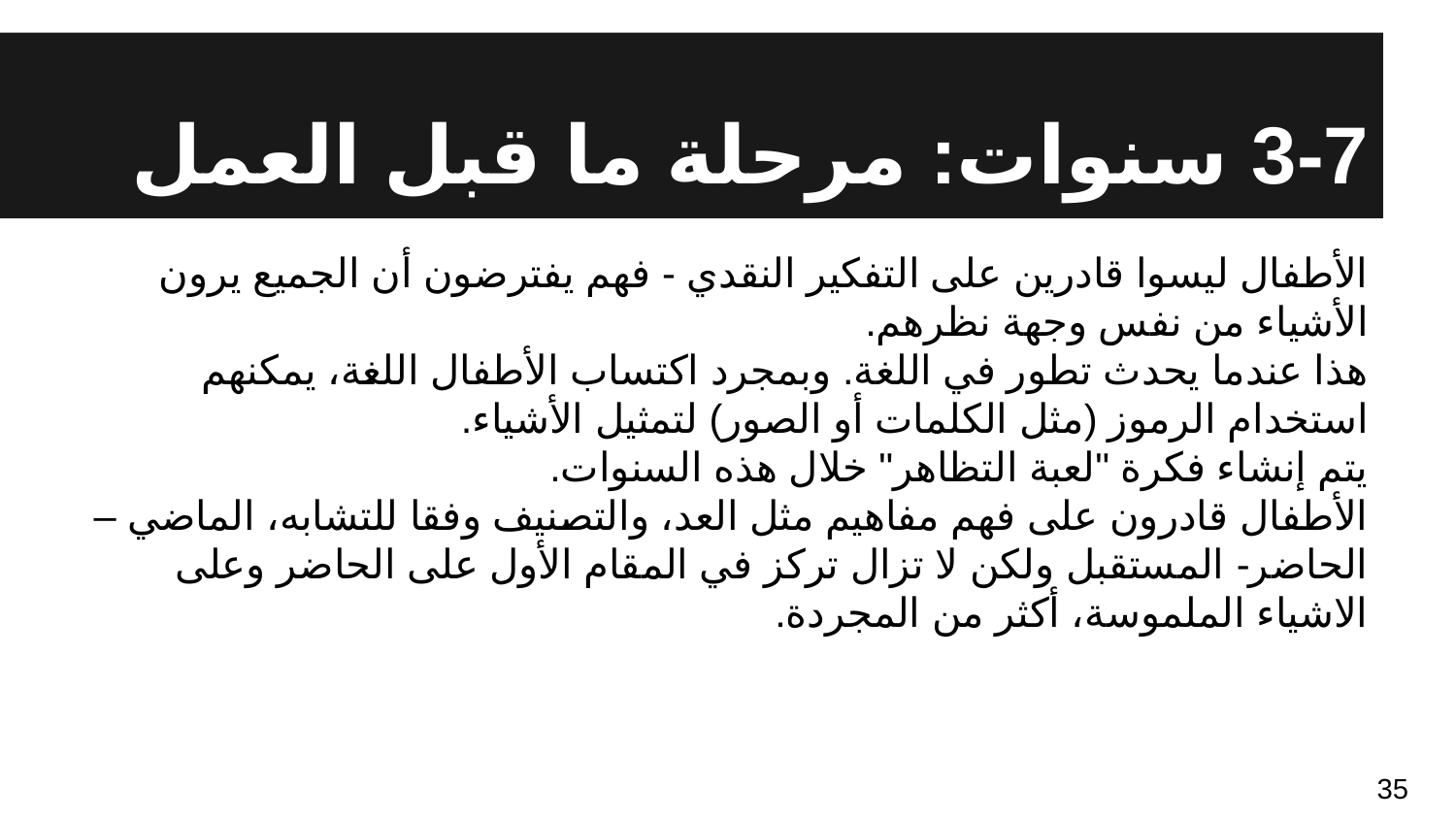

# 3-7 سنوات: مرحلة ما قبل العمل
الأطفال ليسوا قادرين على التفكير النقدي - فهم يفترضون أن الجميع يرون الأشياء من نفس وجهة نظرهم.
هذا عندما يحدث تطور في اللغة. وبمجرد اكتساب الأطفال اللغة، يمكنهم استخدام الرموز (مثل الكلمات أو الصور) لتمثيل الأشياء.
يتم إنشاء فكرة "لعبة التظاهر" خلال هذه السنوات.
الأطفال قادرون على فهم مفاهيم مثل العد، والتصنيف وفقا للتشابه، الماضي – الحاضر- المستقبل ولكن لا تزال تركز في المقام الأول على الحاضر وعلى الاشياء الملموسة، أكثر من المجردة.

35